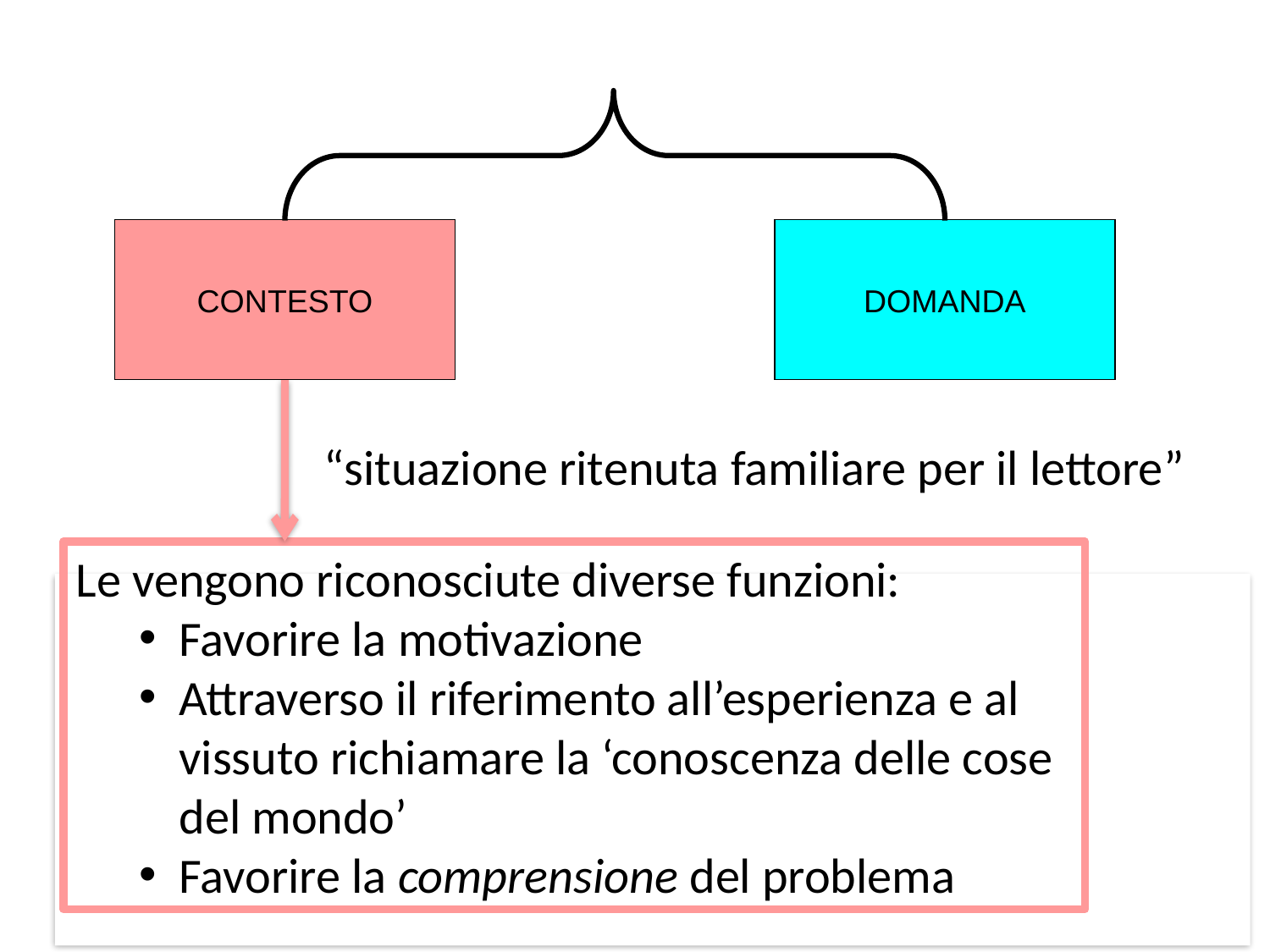

CONTESTO
DOMANDA
“situazione ritenuta familiare per il lettore”
Le vengono riconosciute diverse funzioni:
Favorire la motivazione
Attraverso il riferimento all’esperienza e al vissuto richiamare la ‘conoscenza delle cose del mondo’
Favorire la comprensione del problema